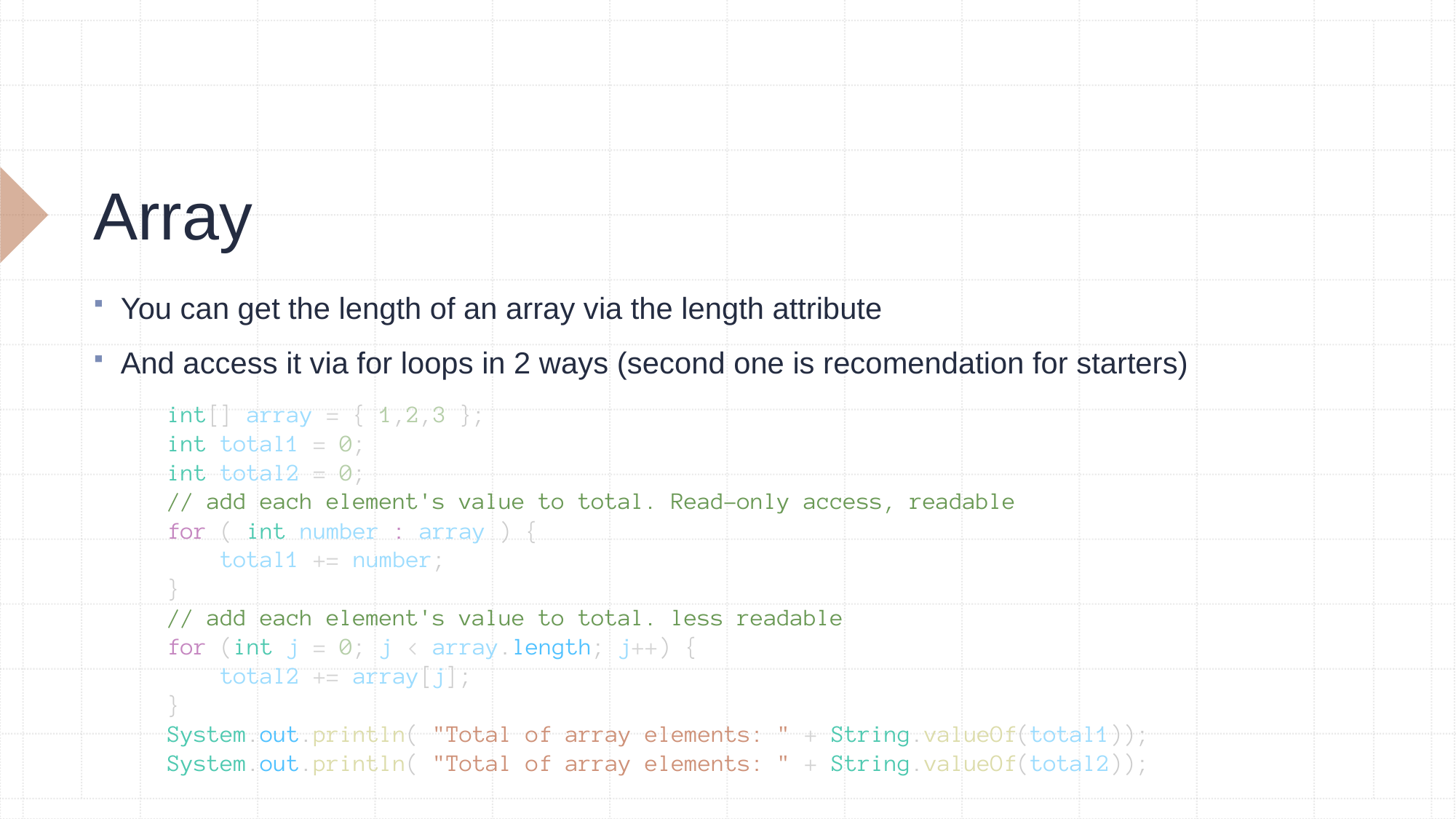

# Array
You can get the length of an array via the length attribute
And access it via for loops in 2 ways (second one is recomendation for starters)

        int[] array = { 1,2,3 };
        int total1 = 0;
        int total2 = 0;
        // add each element's value to total. Read-only access, readable
        for ( int number : array ) {
            total1 += number;
        }
        // add each element's value to total. less readable
        for (int j = 0; j < array.length; j++) {
            total2 += array[j];
        }
        System.out.println( "Total of array elements: " + String.valueOf(total1));
        System.out.println( "Total of array elements: " + String.valueOf(total2));